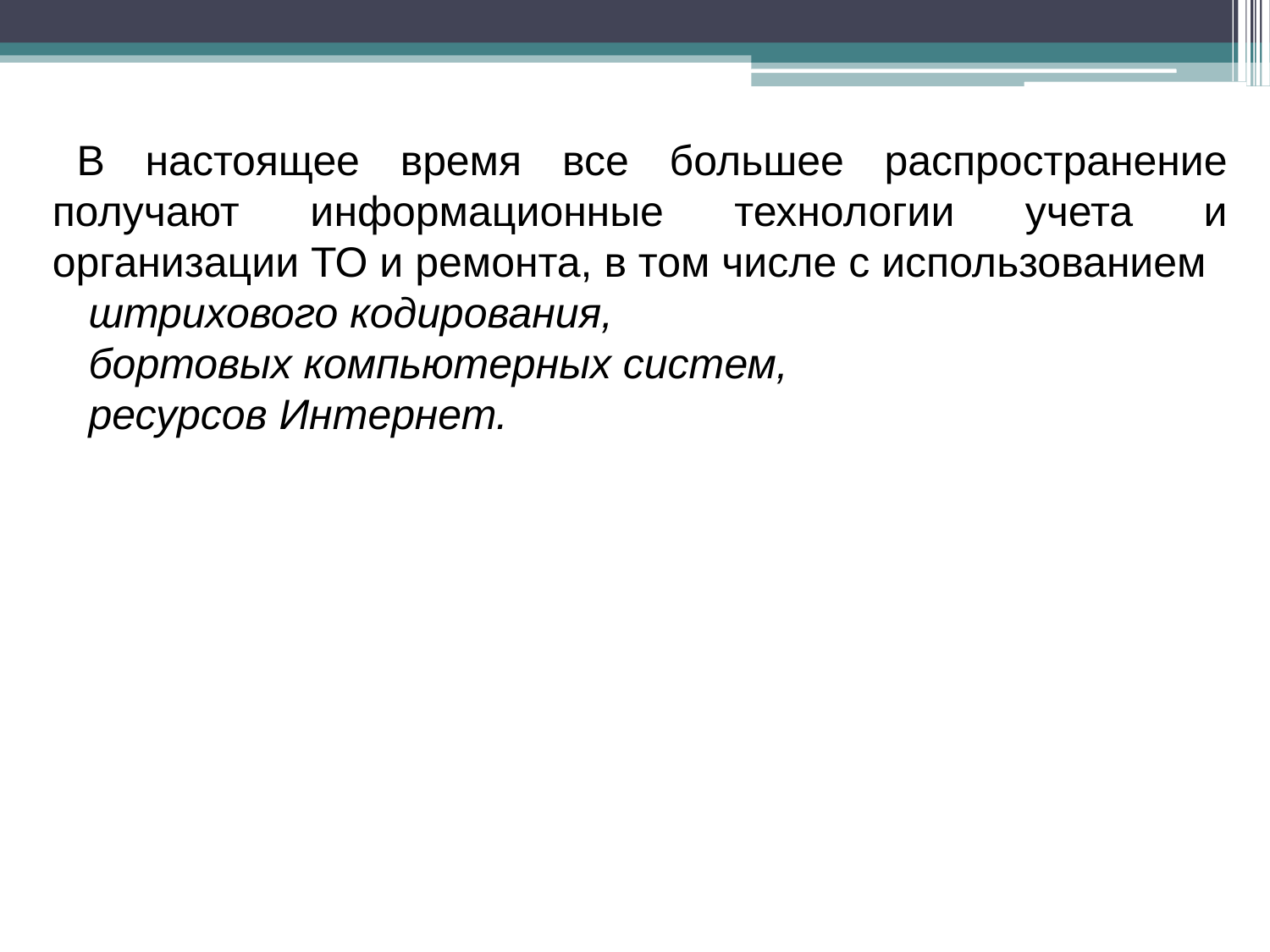

В настоящее время все большее распространение получают информационные технологии учета и организации ТО и ремонта, в том числе с использованием
 штрихового кодирования,
 бортовых компьютерных систем,
 ресурсов Интернет.